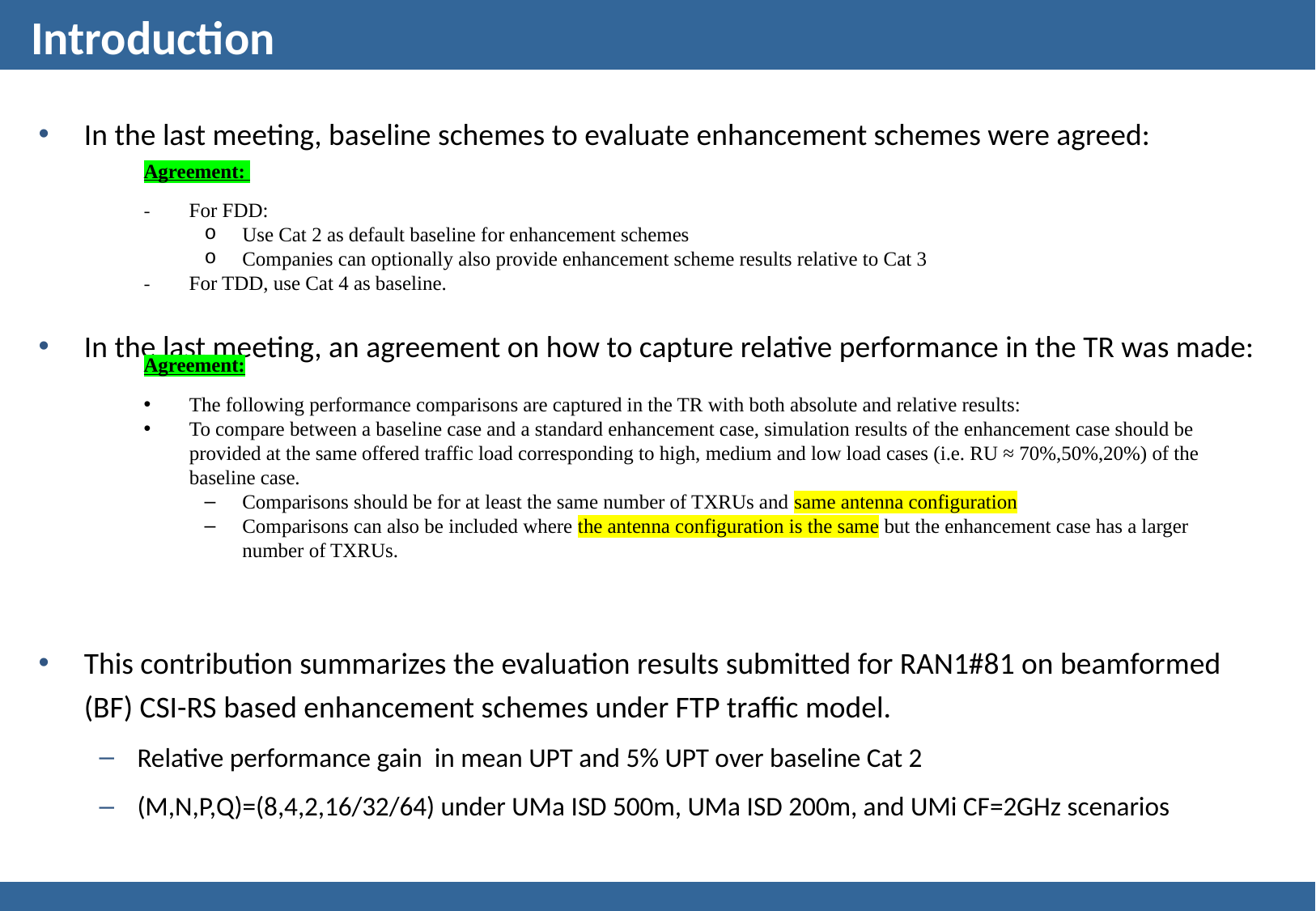

# Introduction
In the last meeting, baseline schemes to evaluate enhancement schemes were agreed:

In the last meeting, an agreement on how to capture relative performance in the TR was made:

This contribution summarizes the evaluation results submitted for RAN1#81 on beamformed (BF) CSI-RS based enhancement schemes under FTP traffic model.
Relative performance gain  in mean UPT and 5% UPT over baseline Cat 2
(M,N,P,Q)=(8,4,2,16/32/64) under UMa ISD 500m, UMa ISD 200m, and UMi CF=2GHz scenarios
Agreement:
For FDD:
Use Cat 2 as default baseline for enhancement schemes
Companies can optionally also provide enhancement scheme results relative to Cat 3
For TDD, use Cat 4 as baseline.
Agreement:
The following performance comparisons are captured in the TR with both absolute and relative results:
To compare between a baseline case and a standard enhancement case, simulation results of the enhancement case should be provided at the same offered traffic load corresponding to high, medium and low load cases (i.e. RU ≈ 70%,50%,20%) of the baseline case.
Comparisons should be for at least the same number of TXRUs and same antenna configuration
Comparisons can also be included where the antenna configuration is the same but the enhancement case has a larger number of TXRUs.